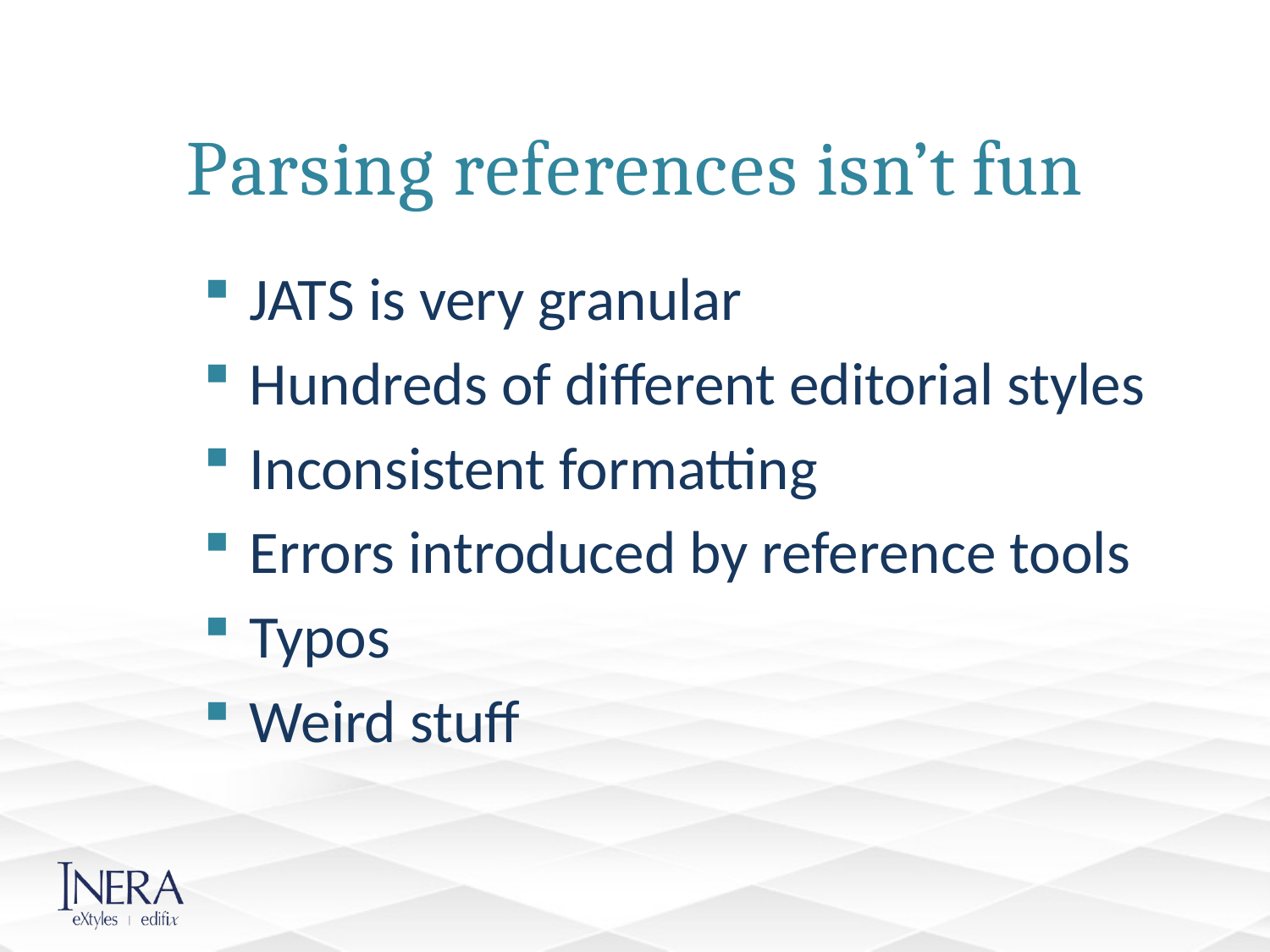

# Parsing references isn’t fun
JATS is very granular
Hundreds of different editorial styles
Inconsistent formatting
Errors introduced by reference tools
Typos
Weird stuff